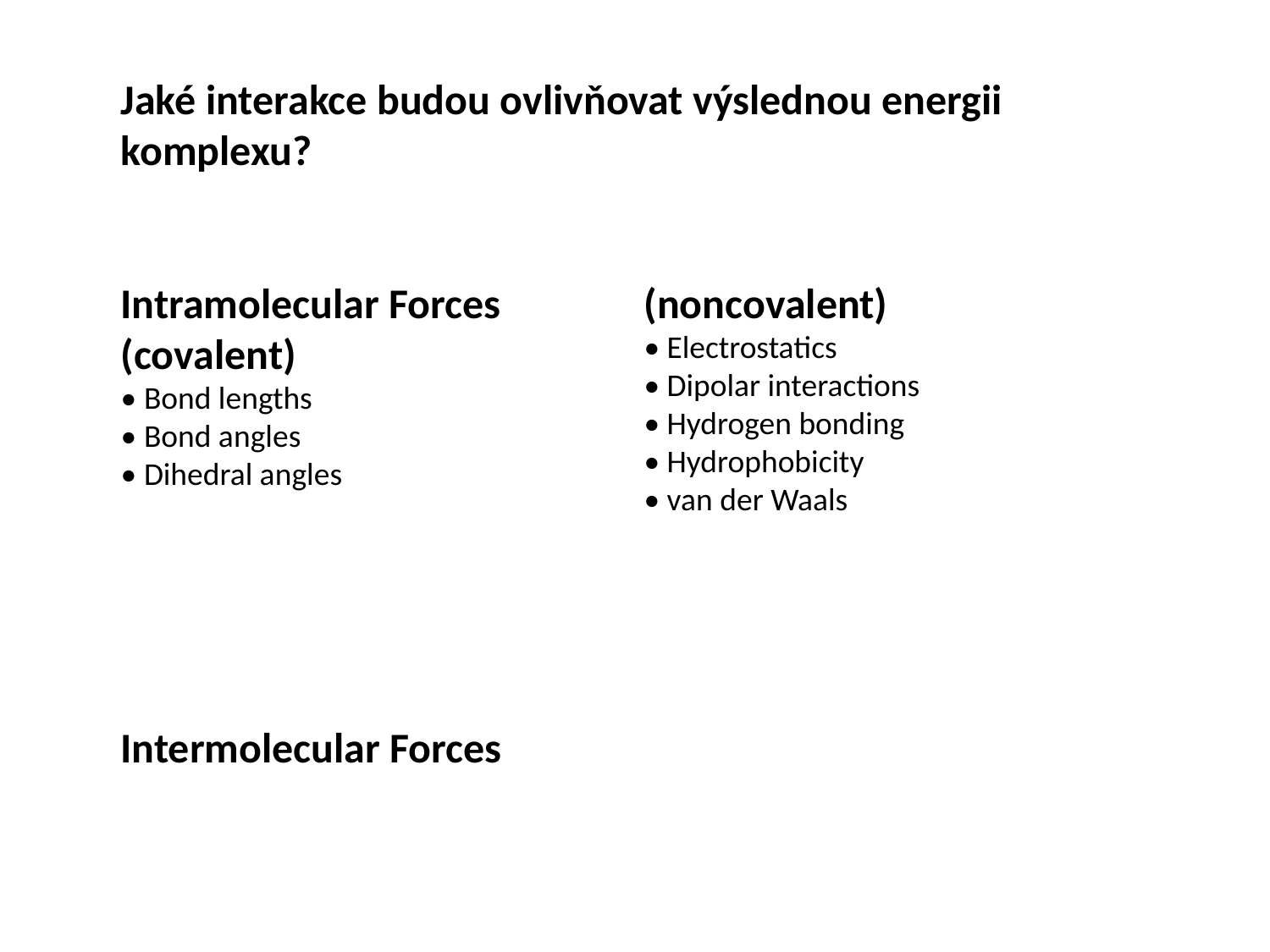

Jaké interakce budou ovlivňovat výslednou energii komplexu?

Intramolecular Forces (covalent)
• Bond lengths
• Bond angles
• Dihedral angles

Intermolecular Forces (noncovalent)
• Electrostatics
• Dipolar interactions
• Hydrogen bonding
• Hydrophobicity
• van der Waals